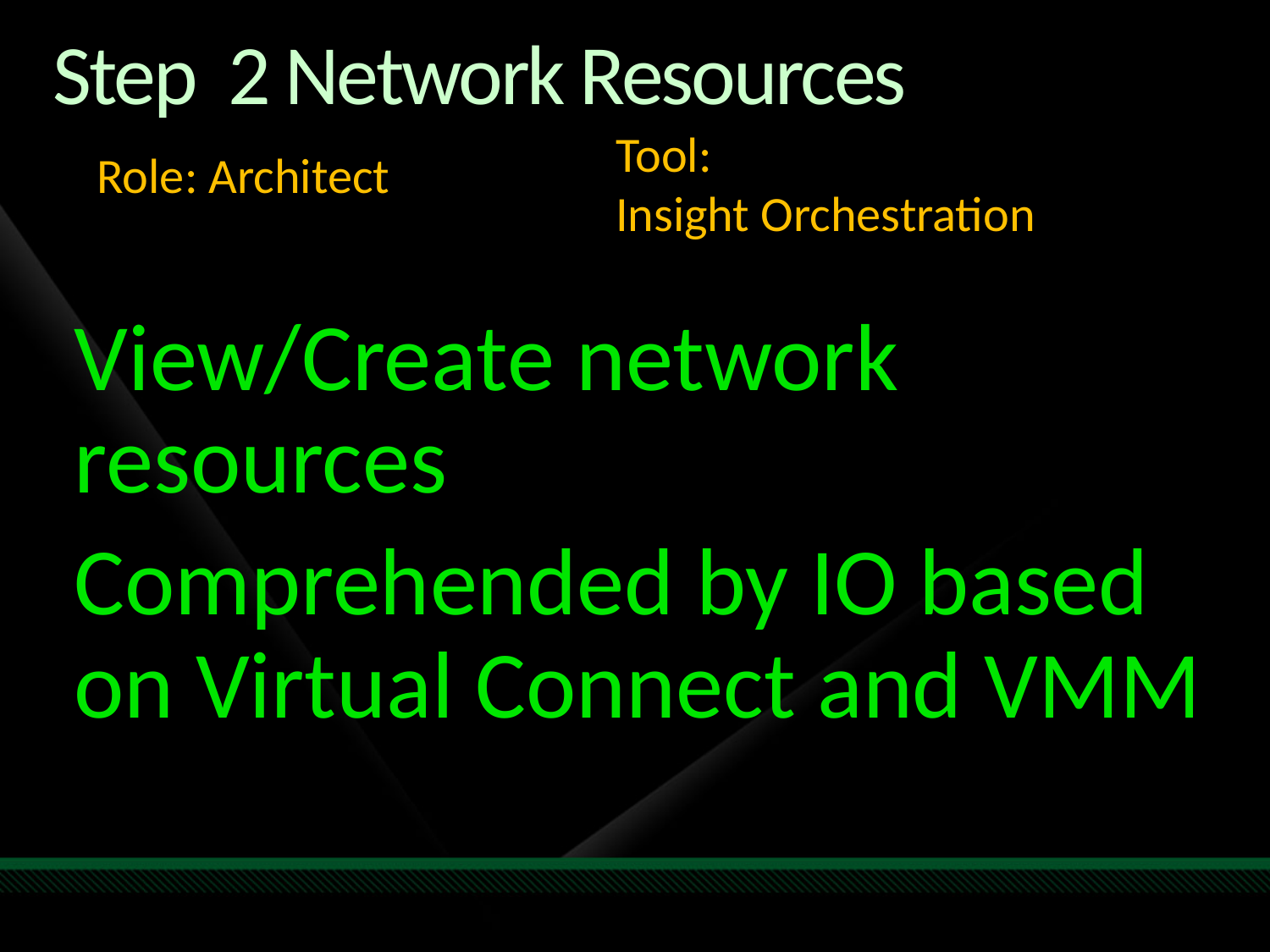

# Step  2 Network Resources
Tool:
Insight Orchestration
Role: Architect
View/Create network resources
Comprehended by IO based on Virtual Connect and VMM